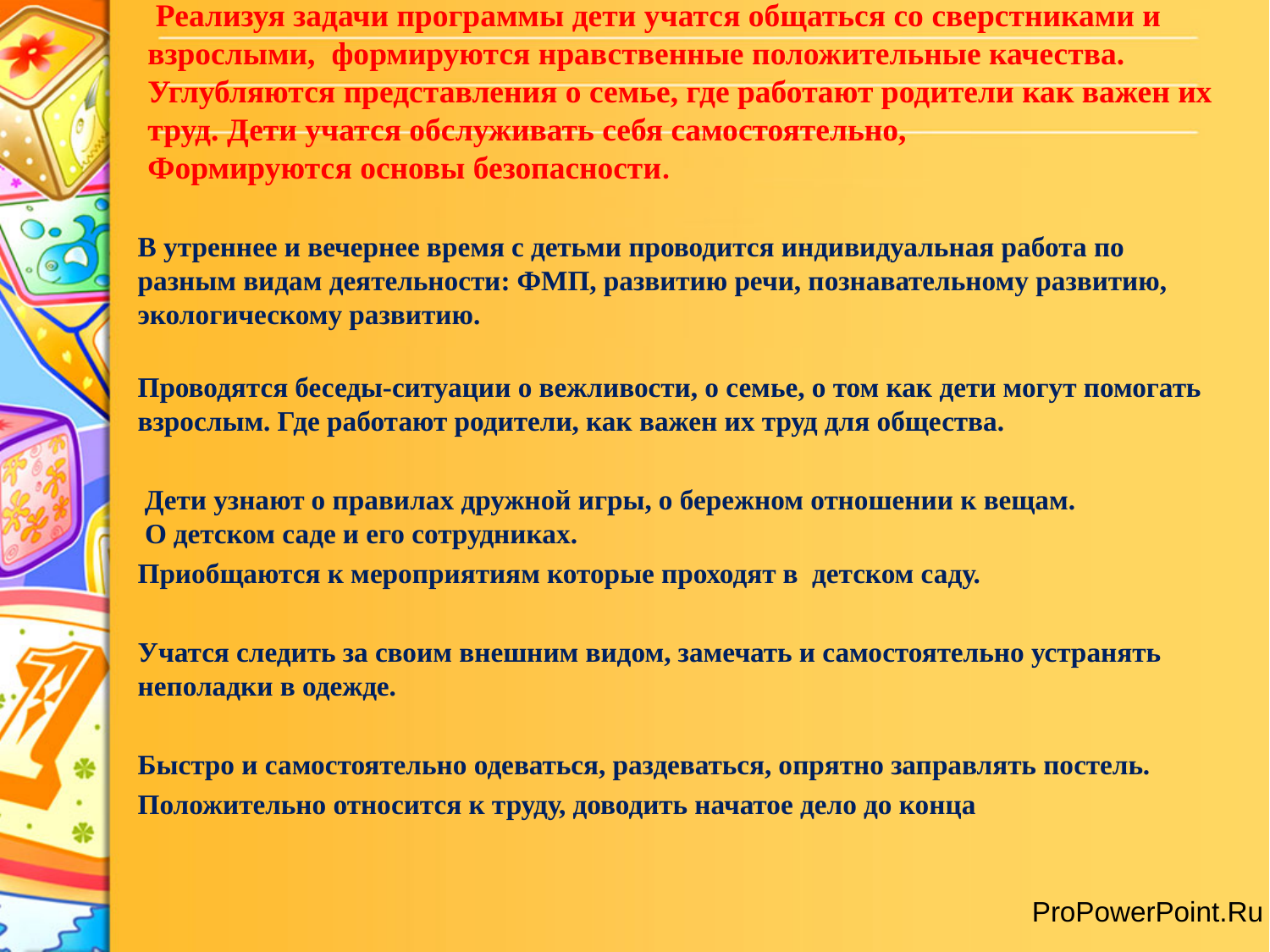

# Реализуя задачи программы дети учатся общаться со сверстниками и взрослыми,  формируются нравственные положительные качества. Углубляются представления о семье, где работают родители как важен их труд. Дети учатся обслуживать себя самостоятельно, Формируются основы безопасности.
В утреннее и вечернее время с детьми проводится индивидуальная работа по разным видам деятельности: ФМП, развитию речи, познавательному развитию, экологическому развитию.
Проводятся беседы-ситуации о вежливости, о семье, о том как дети могут помогать взрослым. Где работают родители, как важен их труд для общества.

 Дети узнают о правилах дружной игры, о бережном отношении к вещам.
 О детском саде и его сотрудниках.
Приобщаются к мероприятиям которые проходят в  детском саду.

Учатся следить за своим внешним видом, замечать и самостоятельно устранять неполадки в одежде.

Быстро и самостоятельно одеваться, раздеваться, опрятно заправлять постель.
Положительно относится к труду, доводить начатое дело до конца